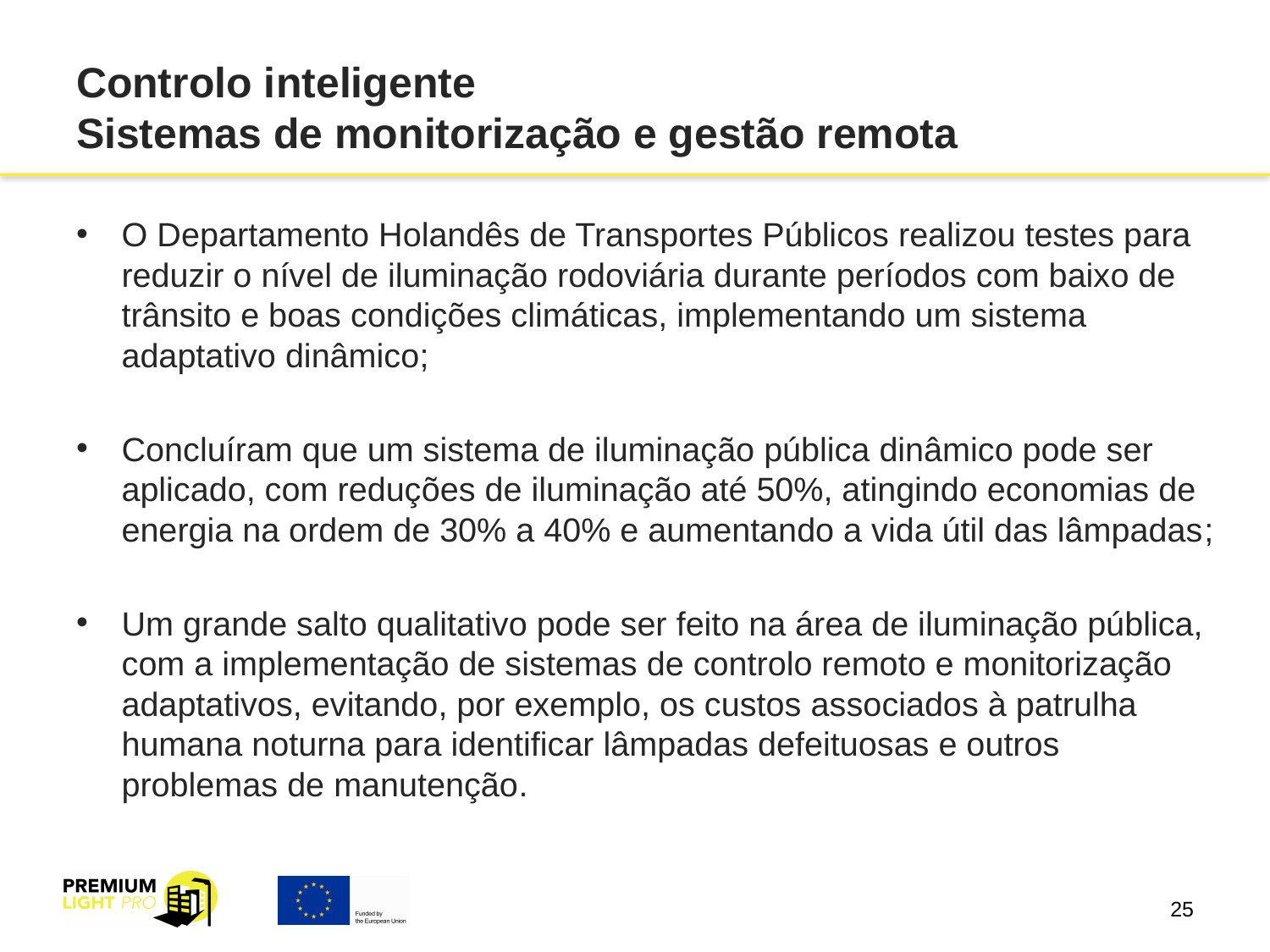

# Controlo inteligente Sistemas de monitorização e gestão remota
O Departamento Holandês de Transportes Públicos realizou testes para reduzir o nível de iluminação rodoviária durante períodos com baixo de trânsito e boas condições climáticas, implementando um sistema adaptativo dinâmico;

Concluíram que um sistema de iluminação pública dinâmico pode ser aplicado, com reduções de iluminação até 50%, atingindo economias de energia na ordem de 30% a 40% e aumentando a vida útil das lâmpadas;

Um grande salto qualitativo pode ser feito na área de iluminação pública, com a implementação de sistemas de controlo remoto e monitorização adaptativos, evitando, por exemplo, os custos associados à patrulha humana noturna para identificar lâmpadas defeituosas e outros problemas de manutenção.